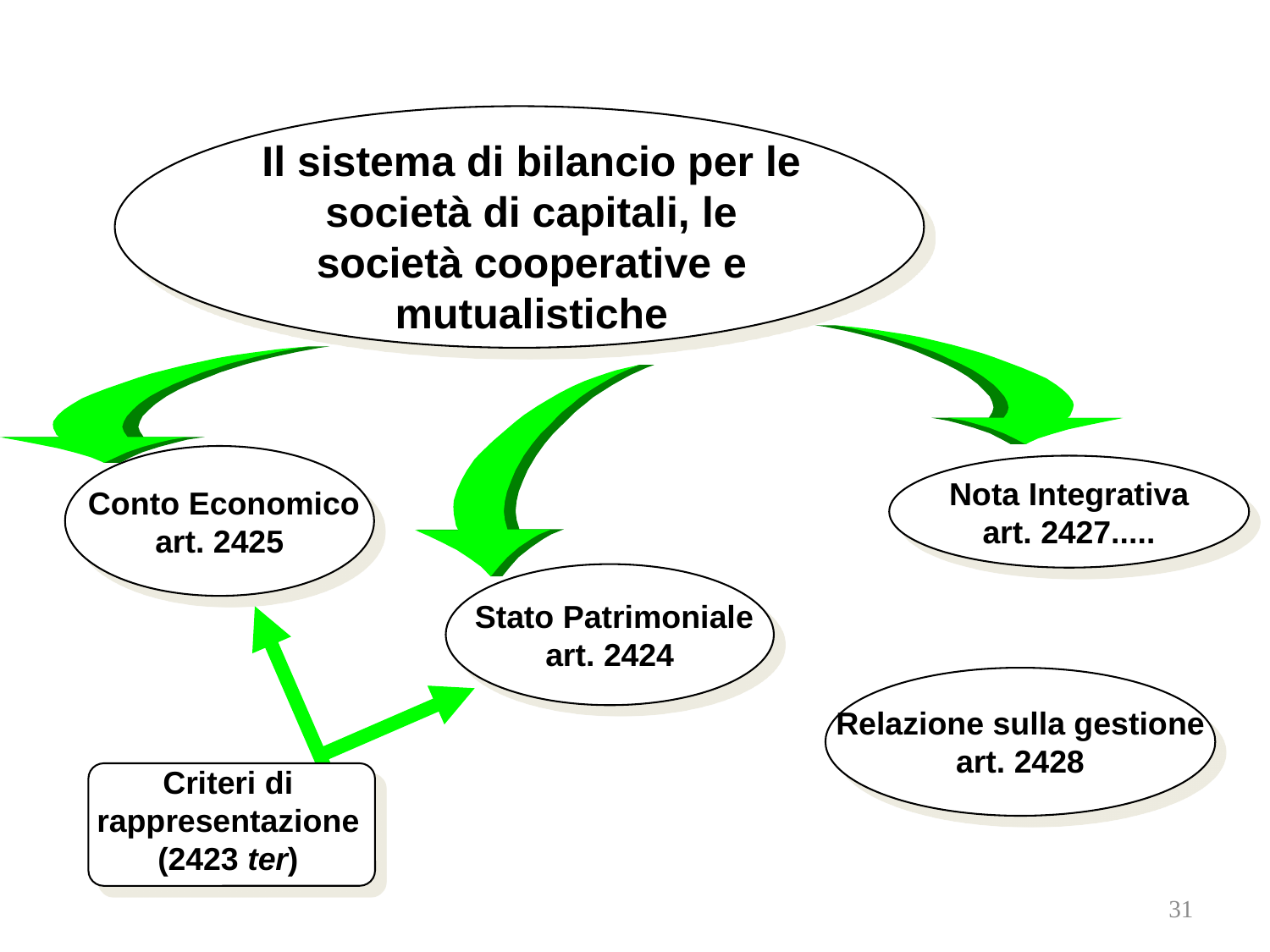

Il sistema di bilancio per le società di capitali, le società cooperative e mutualistiche

 Conto Economico
art. 2425
Nota Integrativa
art. 2427.....
 Stato Patrimoniale
art. 2424

Relazione sulla gestione
art. 2428
Criteri di rappresentazione (2423 ter)

31